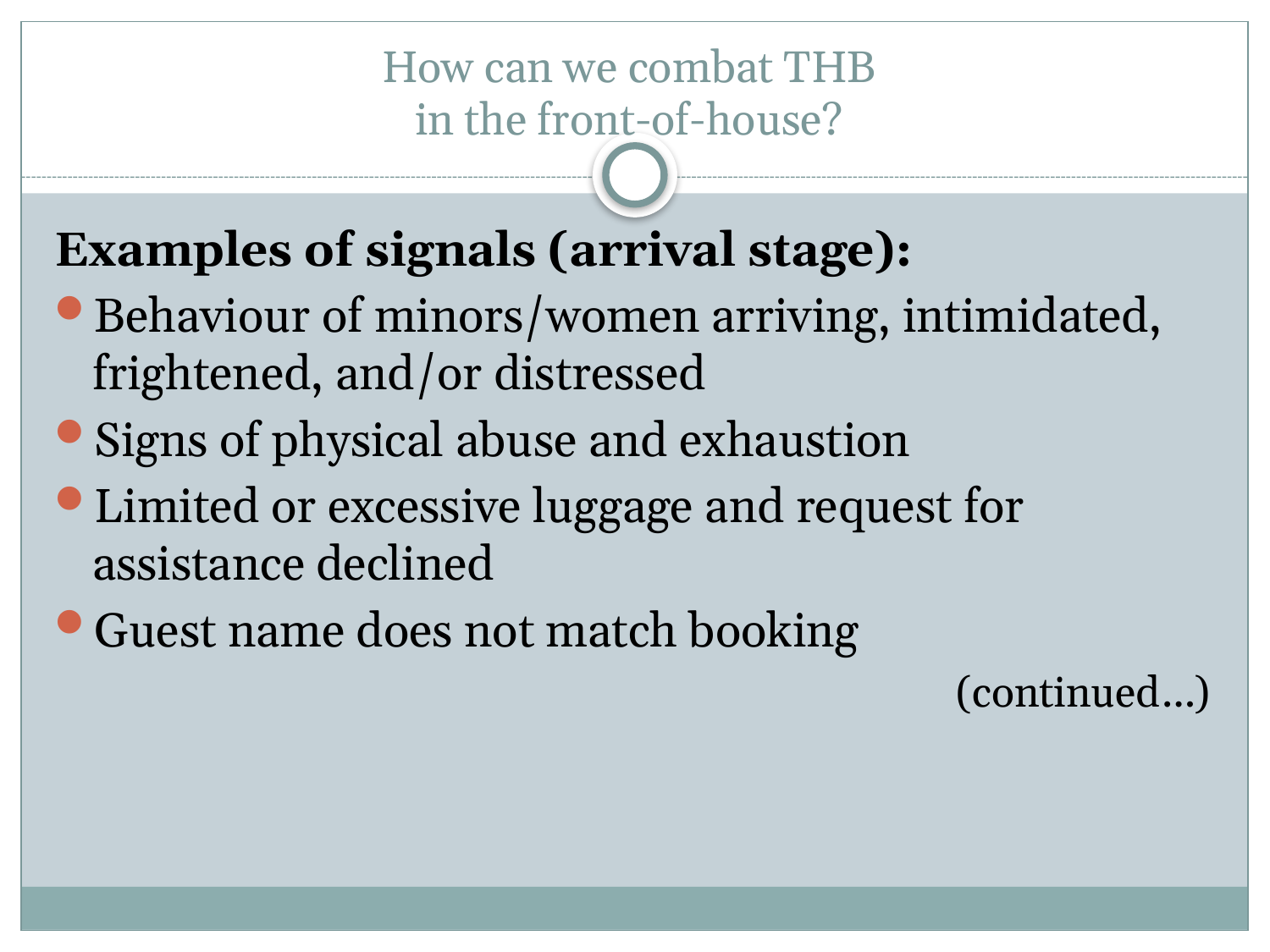

# How can we combat THB in the front-of-house?
Examples of signals (arrival stage):
Behaviour of minors/women arriving, intimidated, frightened, and/or distressed
Signs of physical abuse and exhaustion
Limited or excessive luggage and request for assistance declined
Guest name does not match booking
(continued…)